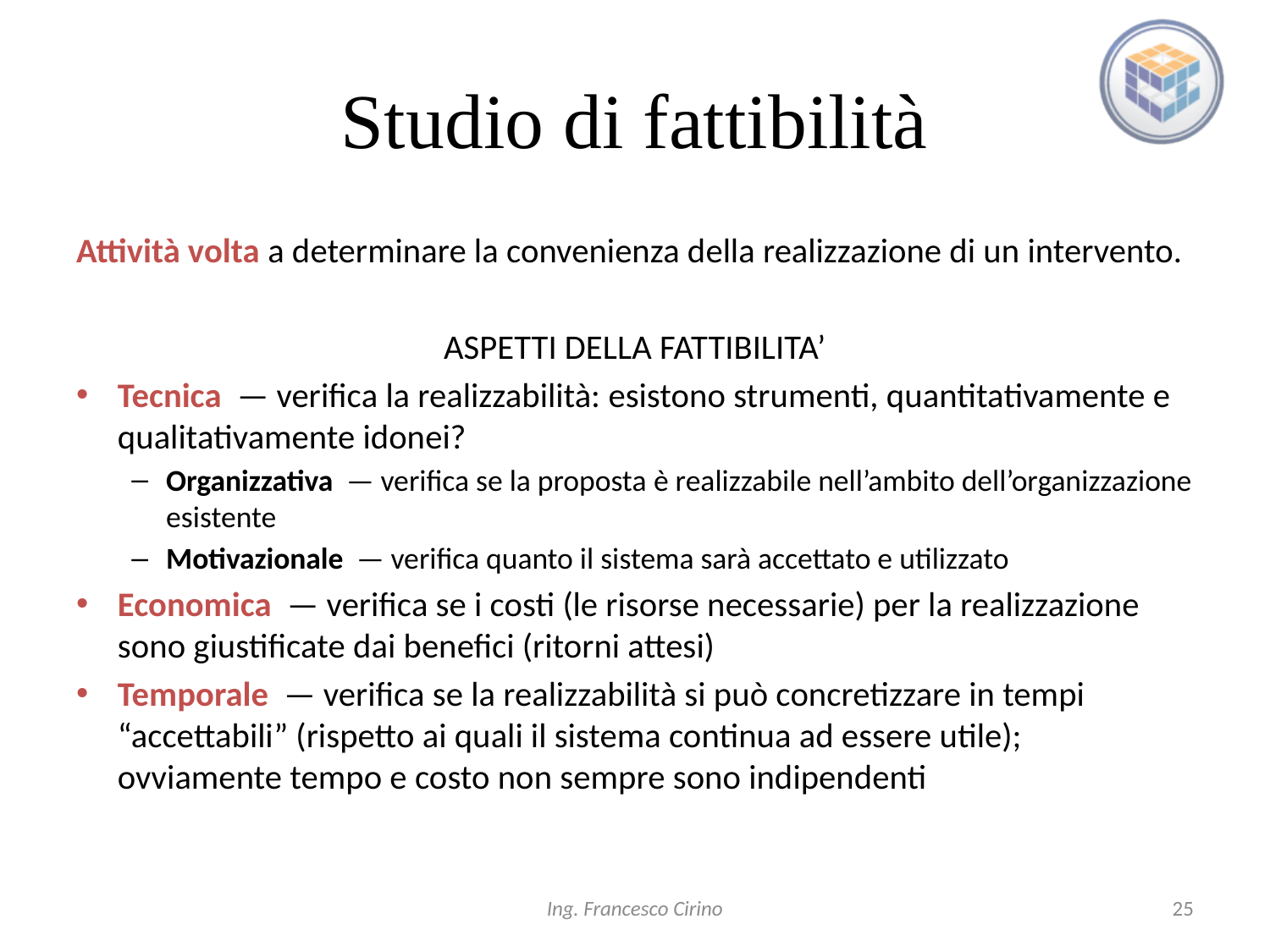

# Studio di fattibilità
Attività volta a determinare la convenienza della realizzazione di un intervento.

ASPETTI DELLA FATTIBILITA’
Tecnica  — verifica la realizzabilità: esistono strumenti, quantitativamente e qualitativamente idonei?
Organizzativa  — verifica se la proposta è realizzabile nell’ambito dell’organizzazione esistente
Motivazionale  — verifica quanto il sistema sarà accettato e utilizzato
Economica  — verifica se i costi (le risorse necessarie) per la realizzazione sono giustificate dai benefici (ritorni attesi)
Temporale  — verifica se la realizzabilità si può concretizzare in tempi “accettabili” (rispetto ai quali il sistema continua ad essere utile); ovviamente tempo e costo non sempre sono indipendenti

Ing. Francesco Cirino
25